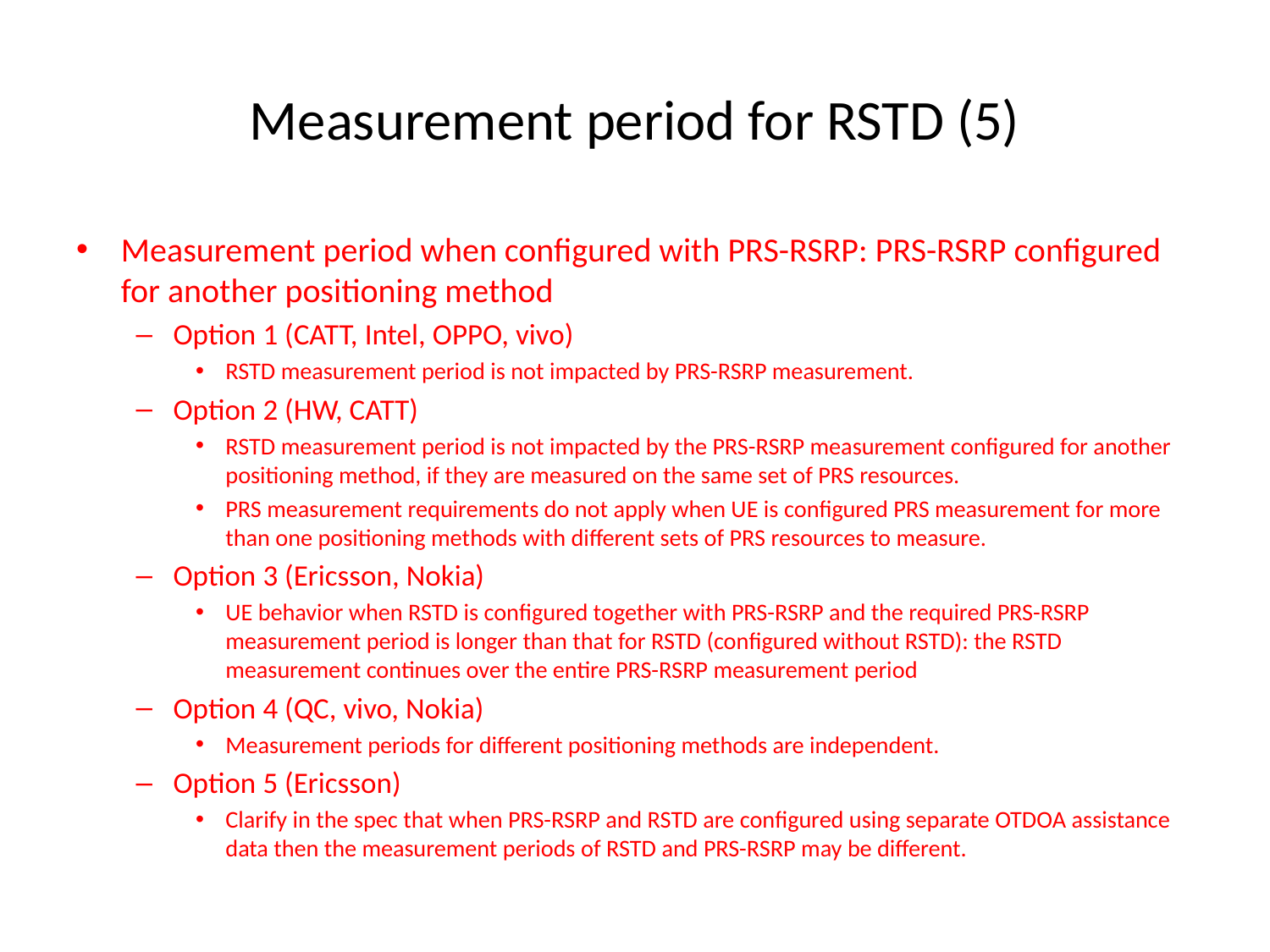

# Measurement period for RSTD (5)
Measurement period when configured with PRS-RSRP: PRS-RSRP configured for another positioning method
Option 1 (CATT, Intel, OPPO, vivo)
RSTD measurement period is not impacted by PRS-RSRP measurement.
Option 2 (HW, CATT)
RSTD measurement period is not impacted by the PRS-RSRP measurement configured for another positioning method, if they are measured on the same set of PRS resources.
PRS measurement requirements do not apply when UE is configured PRS measurement for more than one positioning methods with different sets of PRS resources to measure.
Option 3 (Ericsson, Nokia)
UE behavior when RSTD is configured together with PRS-RSRP and the required PRS-RSRP measurement period is longer than that for RSTD (configured without RSTD): the RSTD measurement continues over the entire PRS-RSRP measurement period
Option 4 (QC, vivo, Nokia)
Measurement periods for different positioning methods are independent.
Option 5 (Ericsson)
Clarify in the spec that when PRS-RSRP and RSTD are configured using separate OTDOA assistance data then the measurement periods of RSTD and PRS-RSRP may be different.